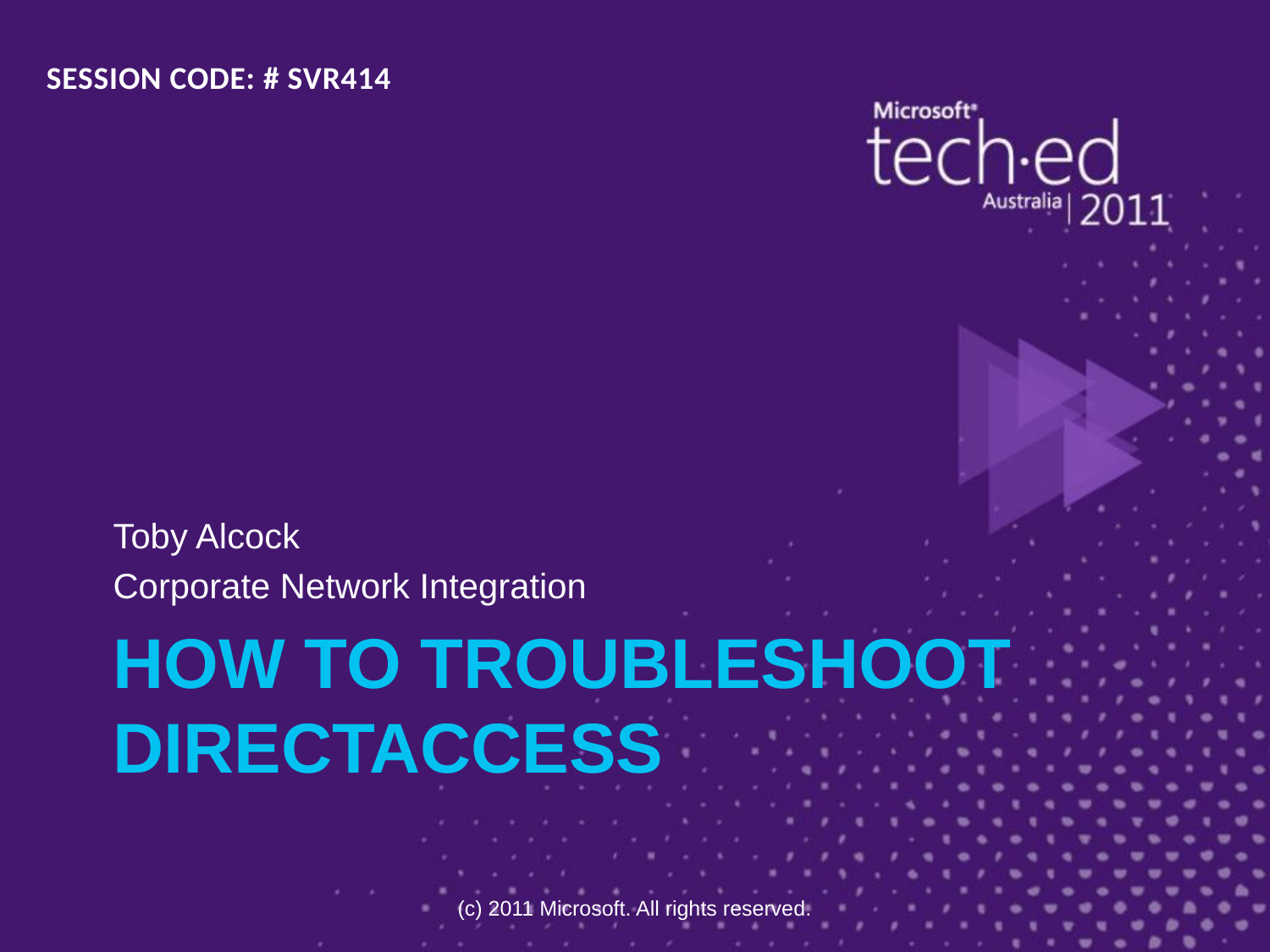

SESSION CODE: # SVR414
Toby Alcock
Corporate Network Integration
# How to Troubleshoot DirectAccess
(c) 2011 Microsoft. All rights reserved.